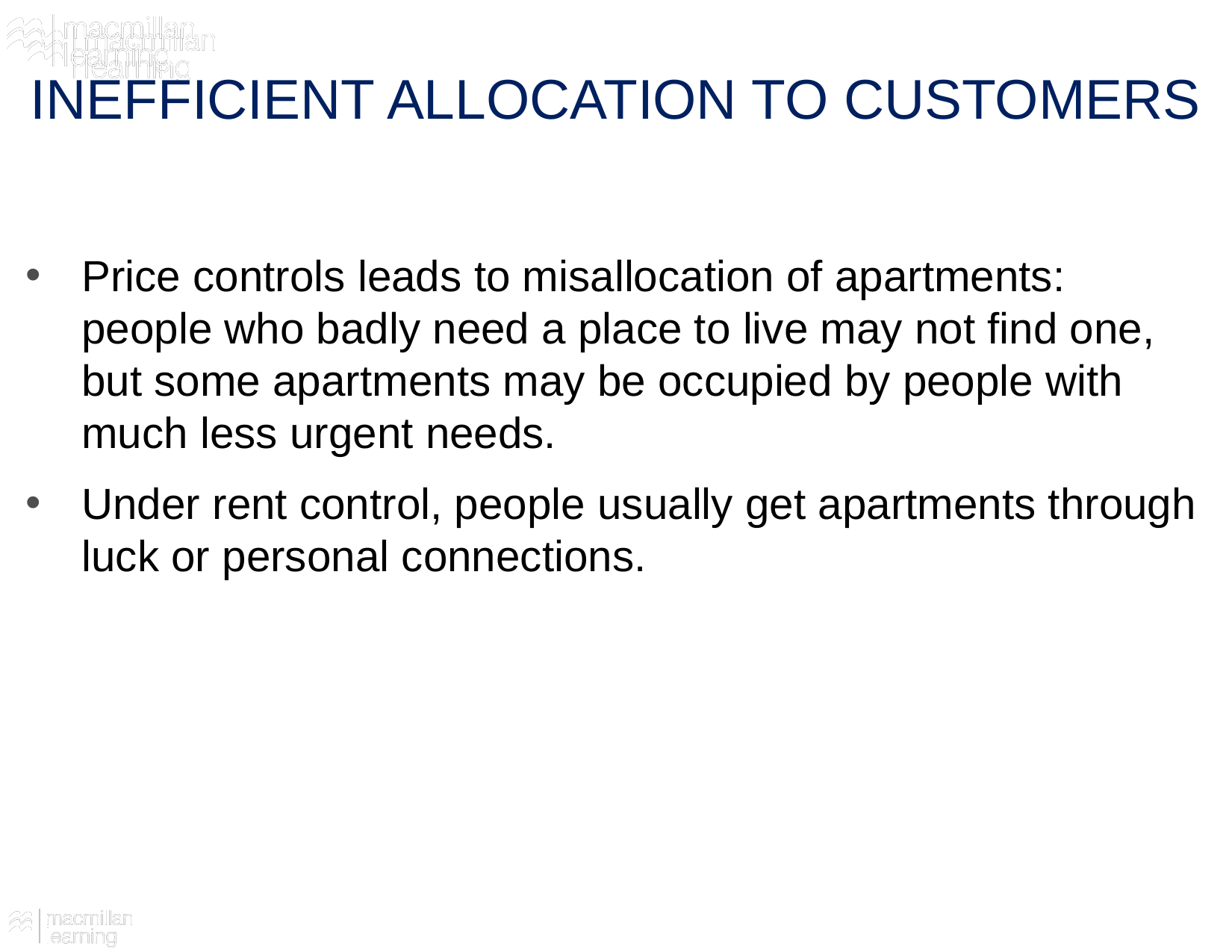

# INEFFICIENT ALLOCATION TO CUSTOMERS
Price controls leads to misallocation of apartments: people who badly need a place to live may not find one, but some apartments may be occupied by people with much less urgent needs.
Under rent control, people usually get apartments through luck or personal connections.